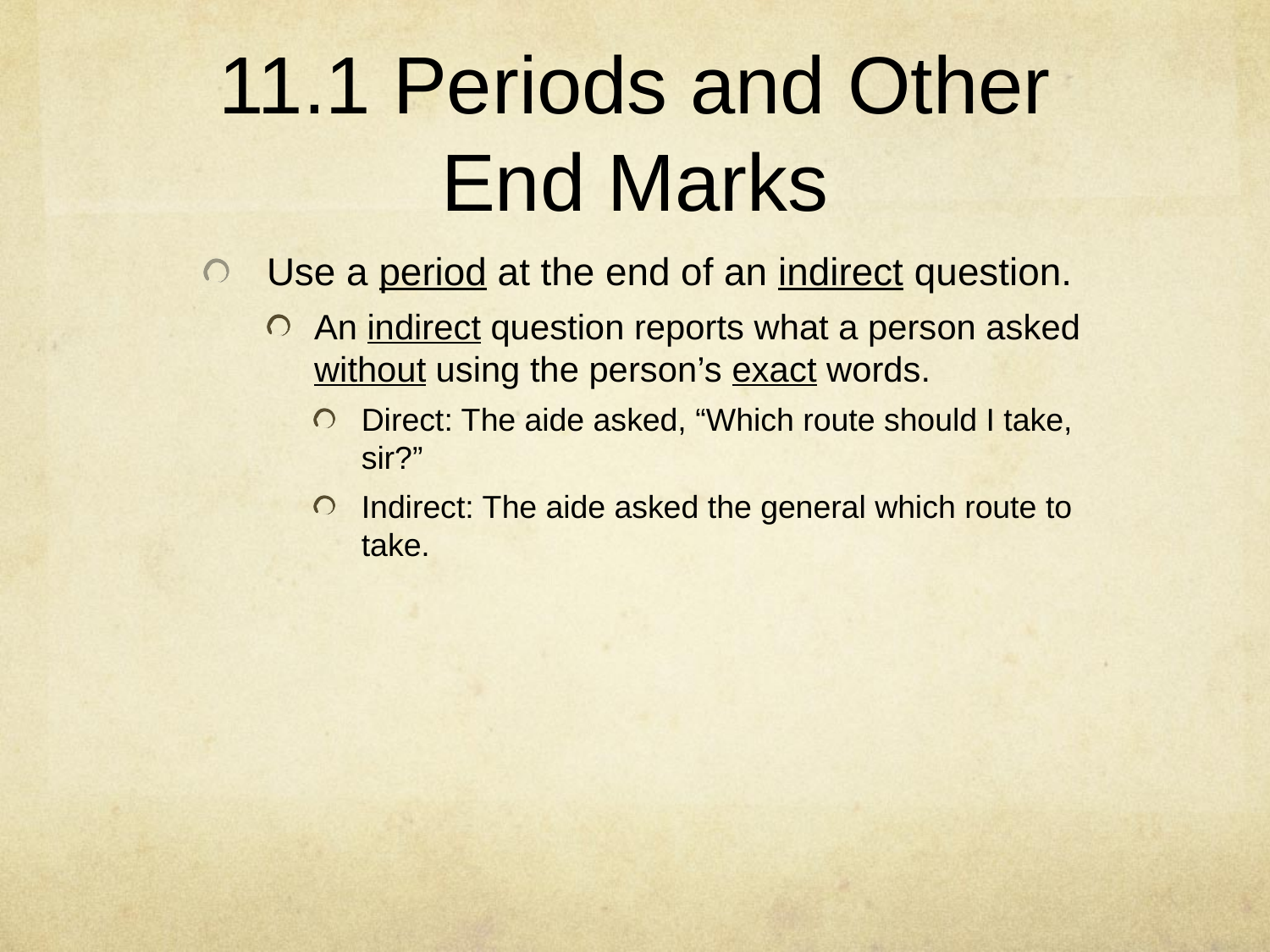

# 11.1 Periods and Other End Marks
Use a period at the end of an indirect question.
An indirect question reports what a person asked without using the person’s exact words.
Direct: The aide asked, “Which route should I take, sir?”
Indirect: The aide asked the general which route to take.